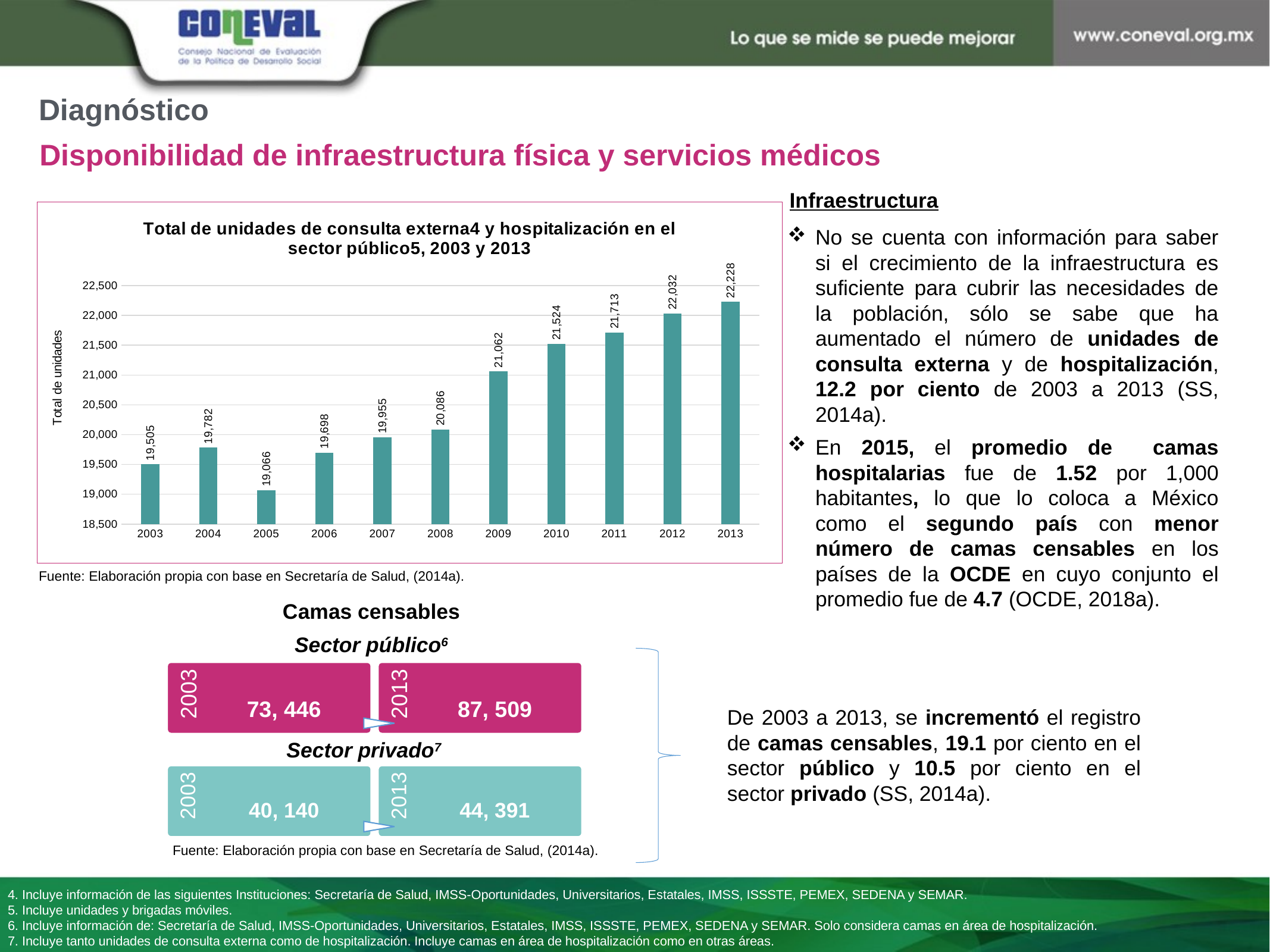

Diagnóstico
Disponibilidad de infraestructura física y servicios médicos
Infraestructura

### Chart: Total de unidades de consulta externa4 y hospitalización en el sector público5, 2003 y 2013

| Category | UNIDADES  |
|---|---|
| 2003 | 19505.0 |
| 2004 | 19782.0 |
| 2005 | 19066.0 |
| 2006 | 19698.0 |
| 2007 | 19955.0 |
| 2008 | 20086.0 |
| 2009 | 21062.0 |
| 2010 | 21524.0 |
| 2011 | 21713.0 |
| 2012 | 22032.0 |
| 2013 | 22228.0 |
No se cuenta con información para saber si el crecimiento de la infraestructura es suficiente para cubrir las necesidades de la población, sólo se sabe que ha aumentado el número de unidades de consulta externa y de hospitalización, 12.2 por ciento de 2003 a 2013 (SS, 2014a).
En 2015, el promedio de  camas hospitalarias fue de 1.52 por 1,000 habitantes, lo que lo coloca a México como el segundo país con menor número de camas censables en los países de la OCDE en cuyo conjunto el promedio fue de 4.7 (OCDE, 2018a).
Fuente: Elaboración propia con base en Secretaría de Salud, (2014a).
Camas censables
Sector público6

2003
73, 446
2013
87, 509
De 2003 a 2013, se incrementó el registro de camas censables, 19.1 por ciento en el sector público y 10.5 por ciento en el sector privado (SS, 2014a).
Sector privado7
2003
40, 140
2013
44, 391
Fuente: Elaboración propia con base en Secretaría de Salud, (2014a).
4. Incluye información de las siguientes Instituciones: Secretaría de Salud, IMSS-Oportunidades, Universitarios, Estatales, IMSS, ISSSTE, PEMEX, SEDENA y SEMAR.
5. Incluye unidades y brigadas móviles.
6. Incluye información de: Secretaría de Salud, IMSS-Oportunidades, Universitarios, Estatales, IMSS, ISSSTE, PEMEX, SEDENA y SEMAR. Solo considera camas en área de hospitalización.
7. Incluye tanto unidades de consulta externa como de hospitalización. Incluye camas en área de hospitalización como en otras áreas.